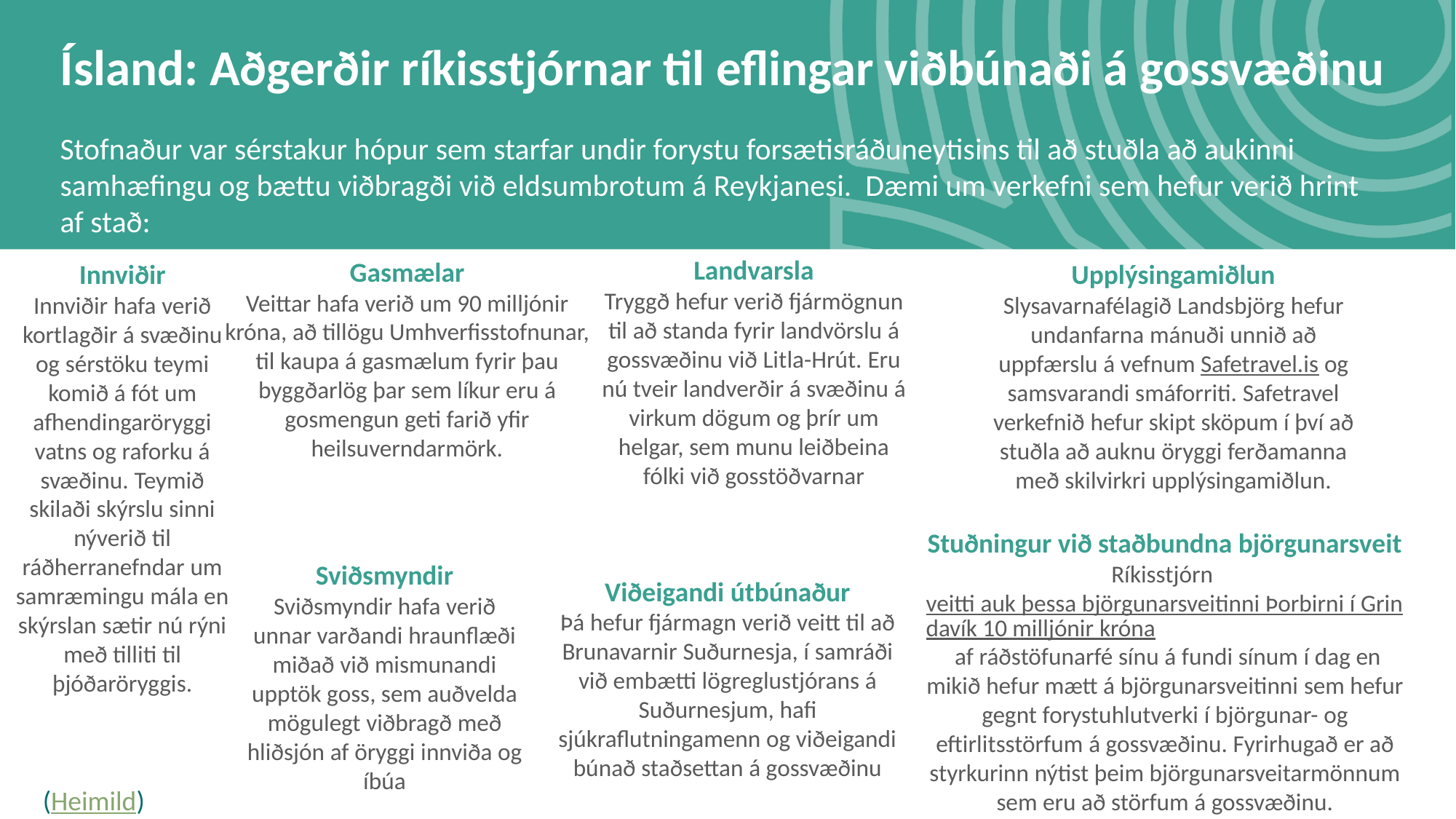

Ísland: Aðgerðir ríkisstjórnar til eflingar viðbúnaði á gossvæðinu

Stofnaður var sérstakur hópur sem starfar undir forystu forsætisráðuneytisins til að stuðla að aukinni samhæfingu og bættu viðbragði við eldsumbrotum á Reykjanesi.  Dæmi um verkefni sem hefur verið hrint af stað:
Landvarsla
Tryggð hefur verið fjármögnun til að standa fyrir landvörslu á gossvæðinu við Litla-Hrút. Eru nú tveir landverðir á svæðinu á virkum dögum og þrír um helgar, sem munu leiðbeina fólki við gosstöðvarnar

Gasmælar
Veittar hafa verið um 90 milljónir króna, að tillögu Umhverfisstofnunar, til kaupa á gasmælum fyrir þau byggðarlög þar sem líkur eru á gosmengun geti farið yfir heilsuverndarmörk.
Innviðir
Innviðir hafa verið kortlagðir á svæðinu og sérstöku teymi komið á fót um afhendingaröryggi vatns og raforku á svæðinu. Teymið skilaði skýrslu sinni nýverið til ráðherranefndar um samræmingu mála en skýrslan sætir nú rýni með tilliti til þjóðaröryggis.

Upplýsingamiðlun
Slysavarnafélagið Landsbjörg hefur undanfarna mánuði unnið að uppfærslu á vefnum Safetravel.is og samsvarandi smáforriti. Safetravel verkefnið hefur skipt sköpum í því að stuðla að auknu öryggi ferðamanna með skilvirkri upplýsingamiðlun.
Stuðningur við staðbundna björgunarsveit
Ríkisstjórn veitti auk þessa björgunarsveitinni Þorbirni í Grindavík 10 milljónir króna af ráðstöfunarfé sínu á fundi sínum í dag en mikið hefur mætt á björgunarsveitinni sem hefur gegnt forystuhlutverki í björgunar- og eftirlitsstörfum á gossvæðinu. Fyrirhugað er að styrkurinn nýtist þeim björgunarsveitarmönnum sem eru að störfum á gossvæðinu.
Sviðsmyndir
Sviðsmyndir hafa verið unnar varðandi hraunflæði miðað við mismunandi upptök goss, sem auðvelda mögulegt viðbragð með hliðsjón af öryggi innviða og íbúa
Viðeigandi útbúnaður
Þá hefur fjármagn verið veitt til að Brunavarnir Suðurnesja, í samráði við embætti lögreglustjórans á Suðurnesjum, hafi sjúkraflutningamenn og viðeigandi búnað staðsettan á gossvæðinu
(Heimild)